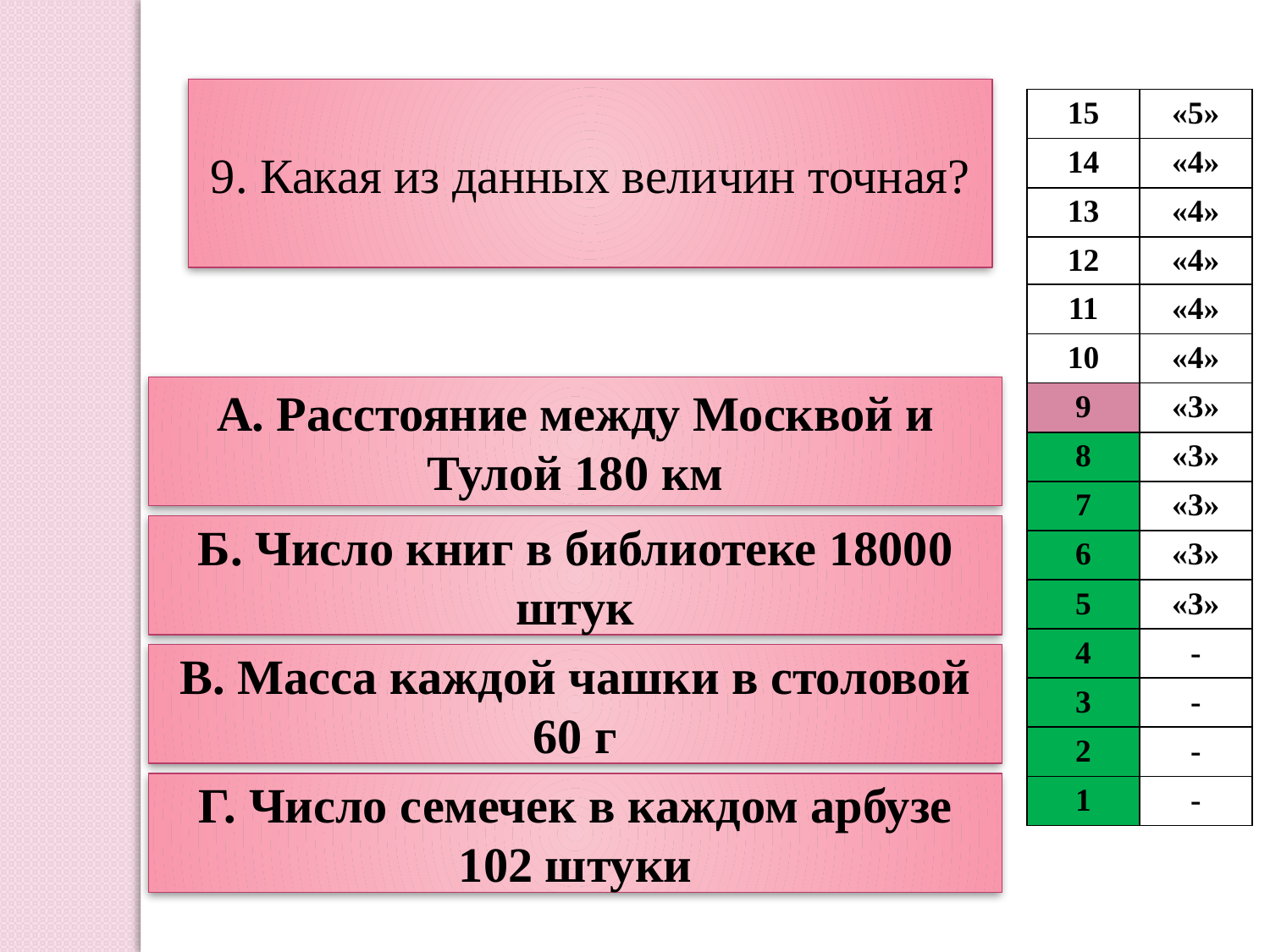

9. Какая из данных величин точная?
| 15 | «5» |
| --- | --- |
| 14 | «4» |
| 13 | «4» |
| 12 | «4» |
| 11 | «4» |
| 10 | «4» |
| 9 | «3» |
| 8 | «3» |
| 7 | «3» |
| 6 | «3» |
| 5 | «3» |
| 4 | - |
| 3 | - |
| 2 | - |
| 1 | - |
А. Расстояние между Москвой и Тулой 180 км
Б. Число книг в библиотеке 18000 штук
В. Масса каждой чашки в столовой 60 г
Г. Число семечек в каждом арбузе 102 штуки